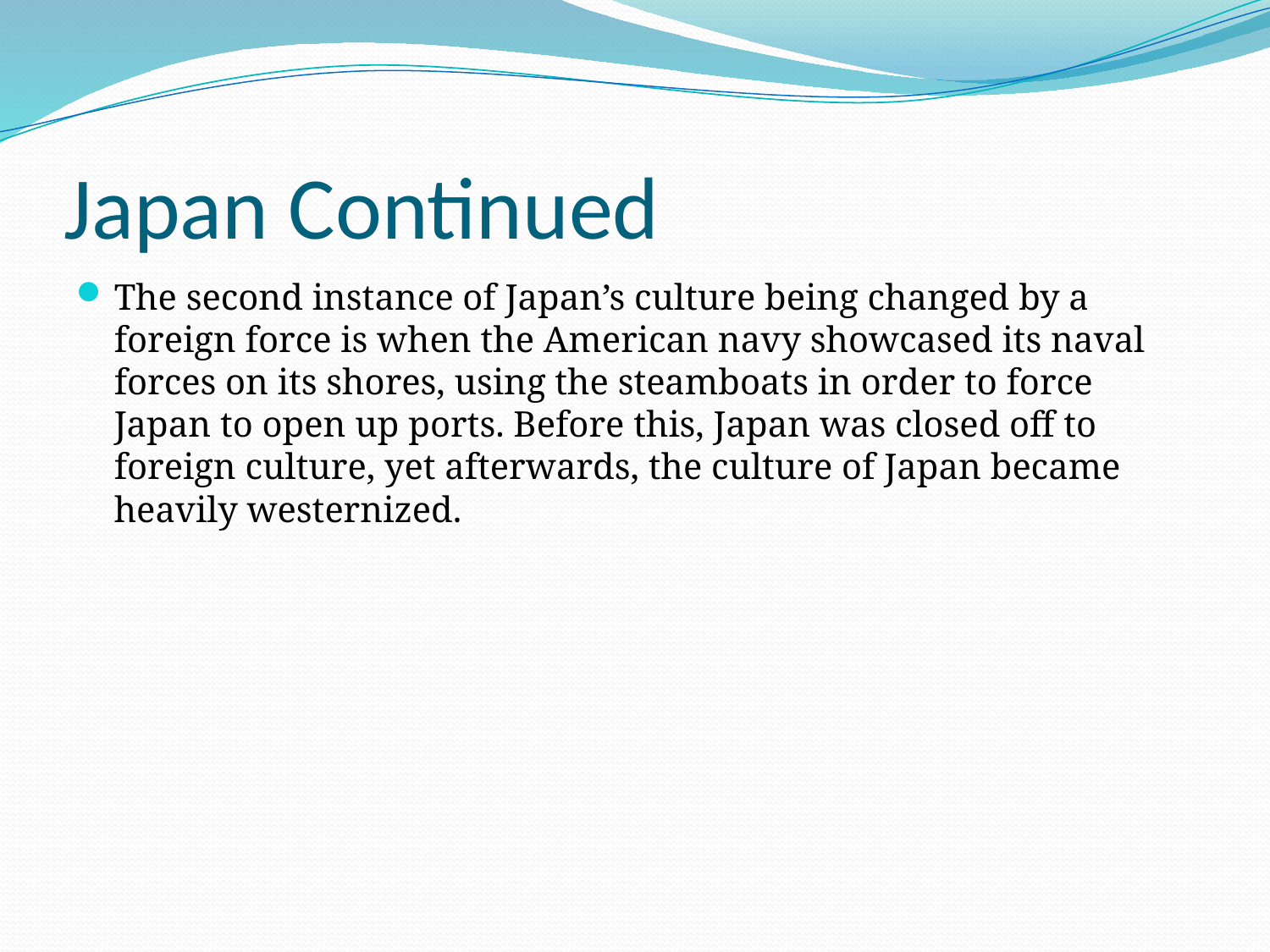

# Japan Continued
The second instance of Japan’s culture being changed by a foreign force is when the American navy showcased its naval forces on its shores, using the steamboats in order to force Japan to open up ports. Before this, Japan was closed off to foreign culture, yet afterwards, the culture of Japan became heavily westernized.